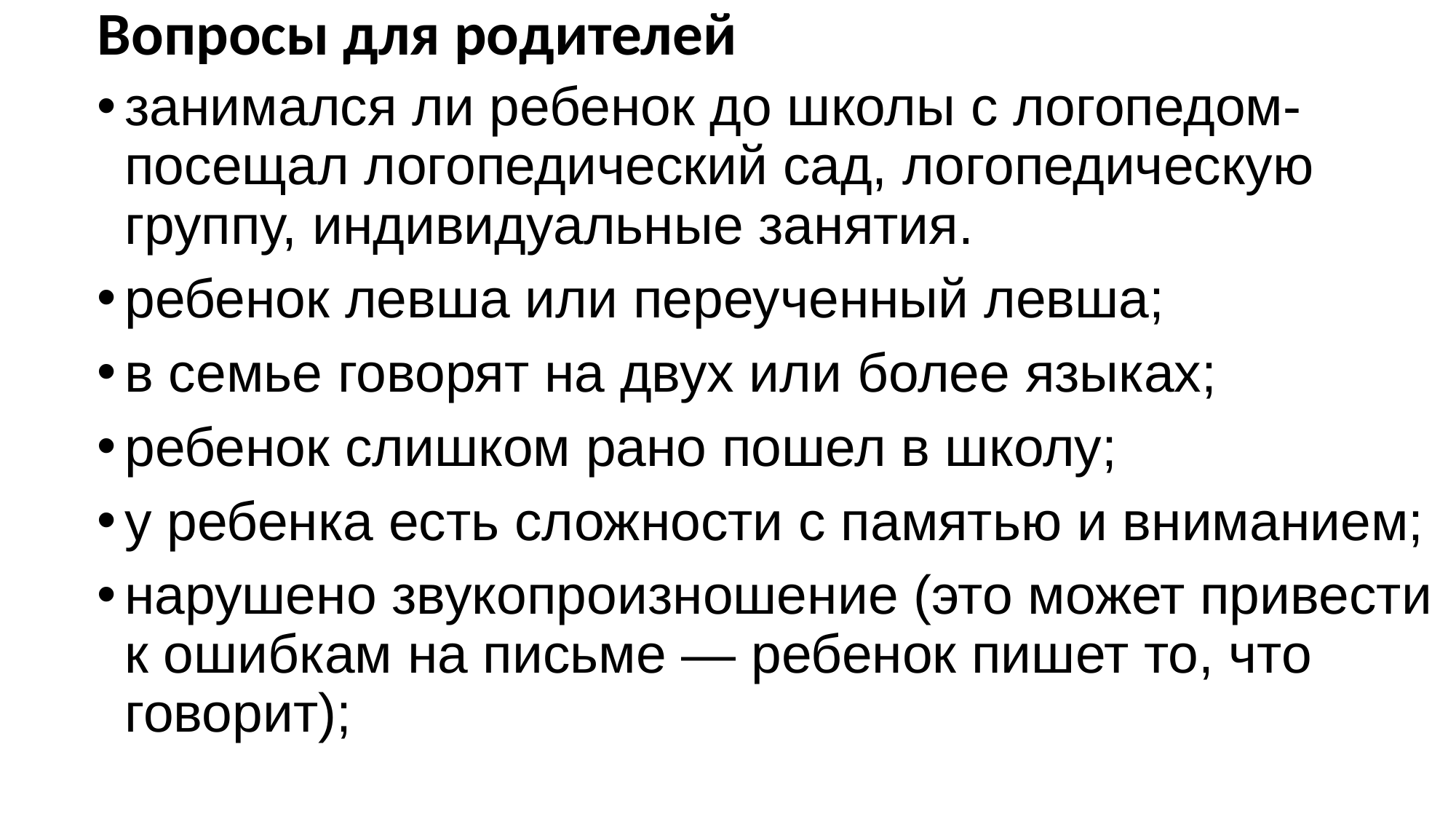

Вопросы для родителей
занимался ли ребенок до школы с логопедом- посещал логопедический сад, логопедическую группу, индивидуальные занятия.
ребенок левша или переученный левша;
в семье говорят на двух или более языках;
ребенок слишком рано пошел в школу;
у ребенка есть сложности с памятью и вниманием;
нарушено звукопроизношение (это может привести к ошибкам на письме — ребенок пишет то, что говорит);